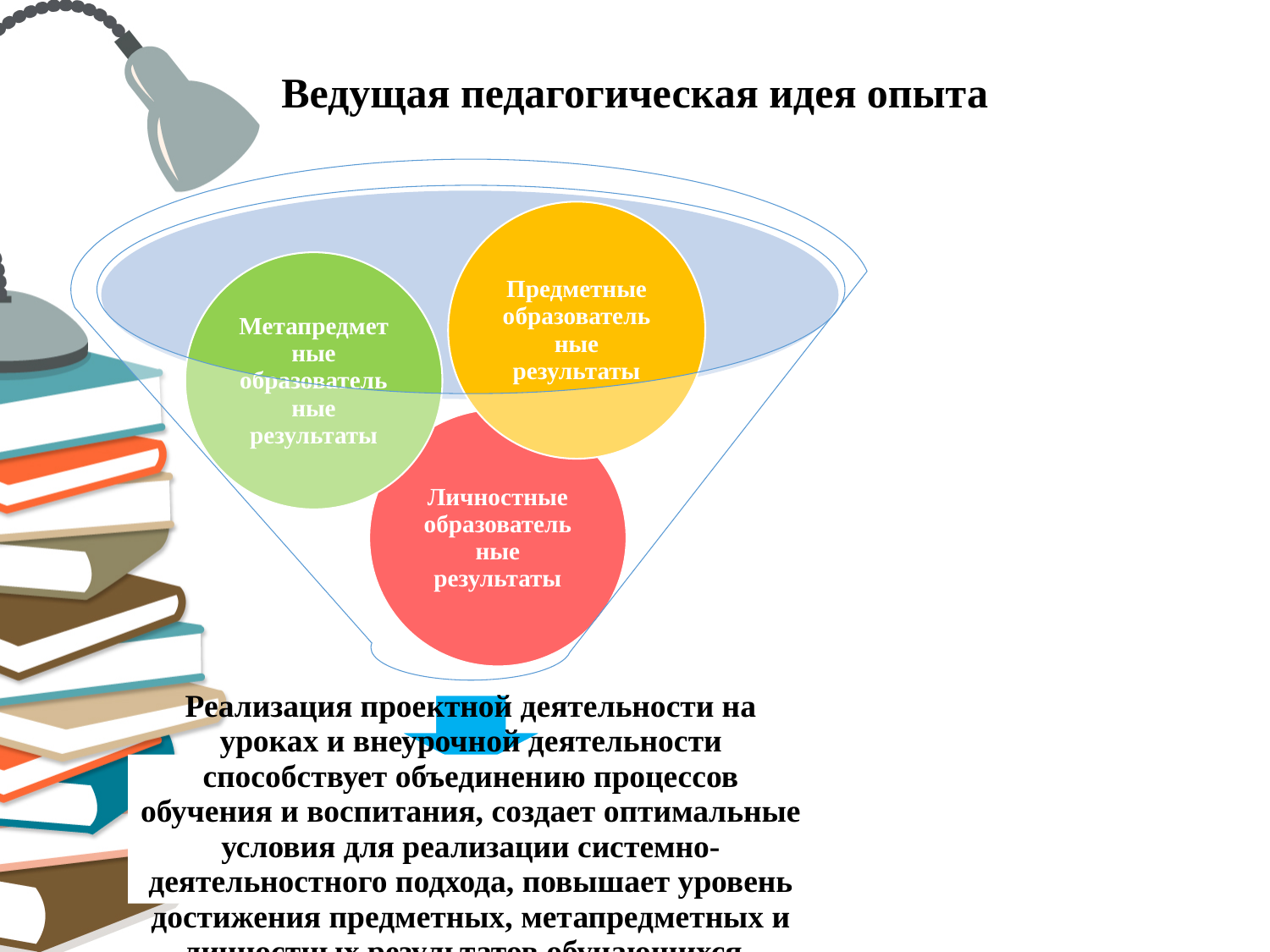

# Ведущая педагогическая идея опыта
Предметные образовательные результаты
Метапредметные образовательные результаты
Личностные образовательные результаты